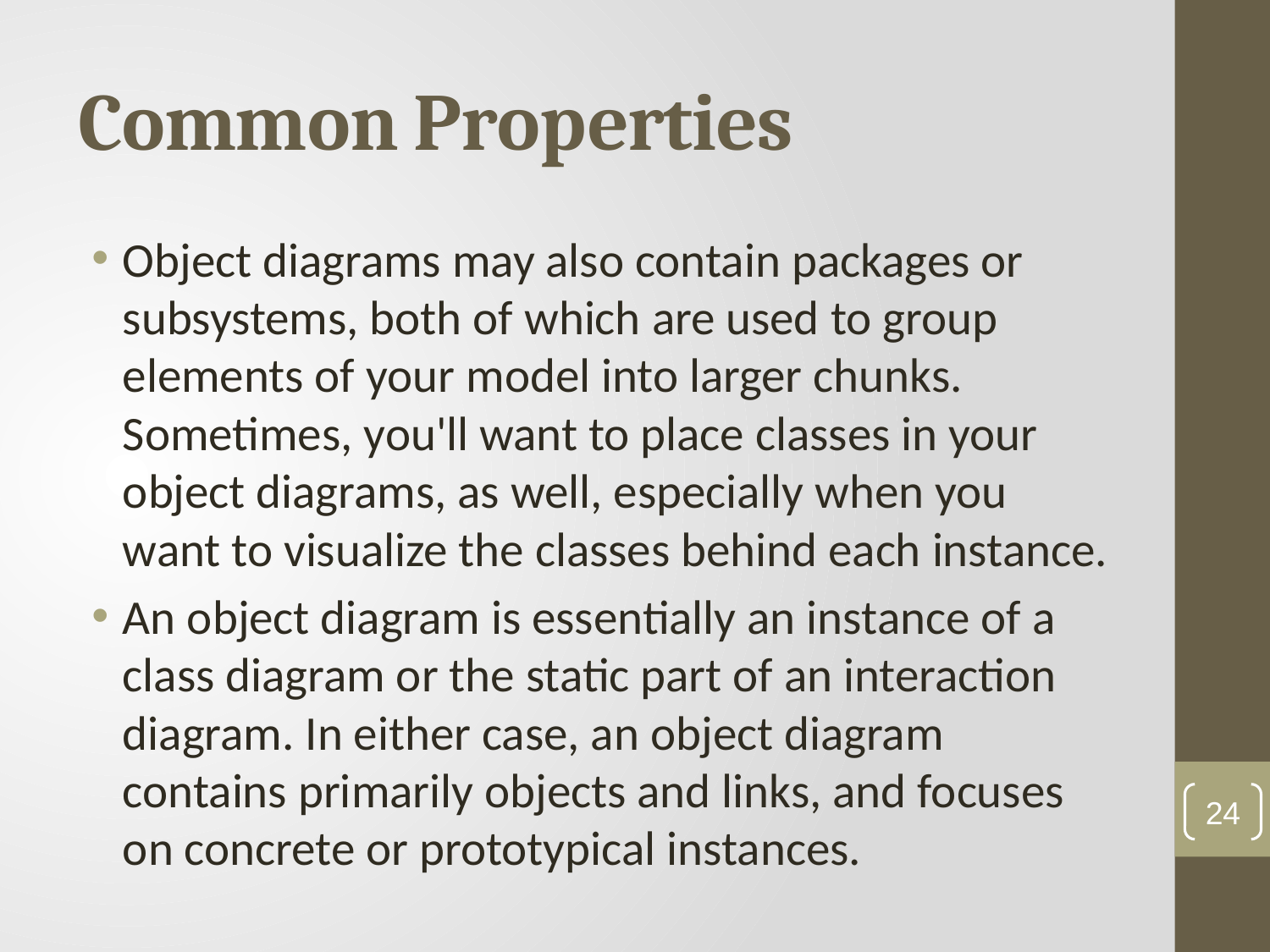

# Common Properties
Object diagrams may also contain packages or subsystems, both of which are used to group elements of your model into larger chunks. Sometimes, you'll want to place classes in your object diagrams, as well, especially when you want to visualize the classes behind each instance.
An object diagram is essentially an instance of a class diagram or the static part of an interaction diagram. In either case, an object diagram contains primarily objects and links, and focuses on concrete or prototypical instances.
24